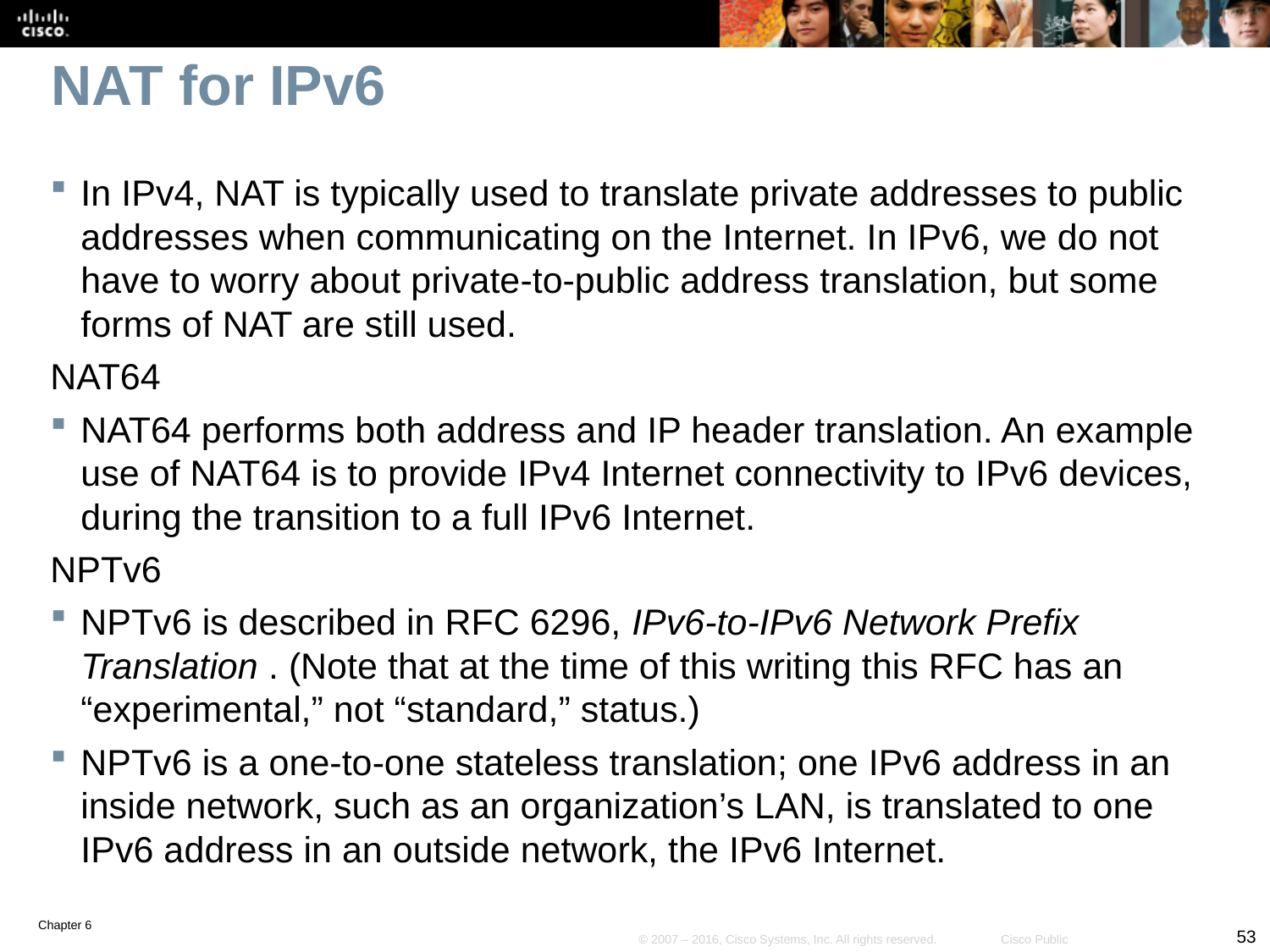

# NAT for IPv6
In IPv4, NAT is typically used to translate private addresses to public addresses when communicating on the Internet. In IPv6, we do not have to worry about private-to-public address translation, but some forms of NAT are still used.
NAT64
NAT64 performs both address and IP header translation. An example use of NAT64 is to provide IPv4 Internet connectivity to IPv6 devices, during the transition to a full IPv6 Internet.
NPTv6
NPTv6 is described in RFC 6296, IPv6-to-IPv6 Network Prefix Translation . (Note that at the time of this writing this RFC has an “experimental,” not “standard,” status.)
NPTv6 is a one-to-one stateless translation; one IPv6 address in an inside network, such as an organization’s LAN, is translated to one IPv6 address in an outside network, the IPv6 Internet.